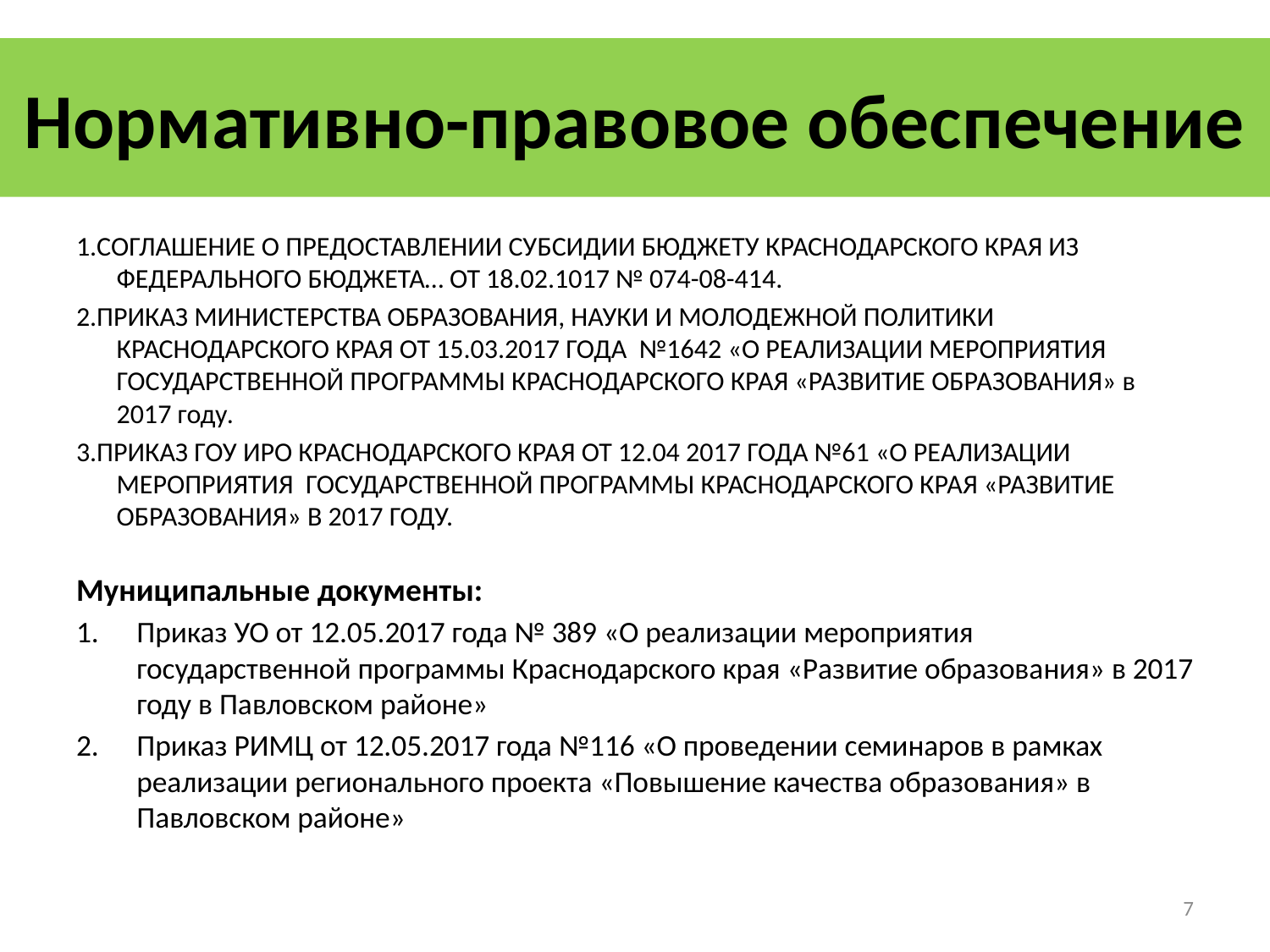

# Нормативно-правовое обеспечение
1.СОГЛАШЕНИЕ О ПРЕДОСТАВЛЕНИИ СУБСИДИИ БЮДЖЕТУ КРАСНОДАРСКОГО КРАЯ ИЗ ФЕДЕРАЛЬНОГО БЮДЖЕТА… ОТ 18.02.1017 № 074-08-414.
2.ПРИКАЗ МИНИСТЕРСТВА ОБРАЗОВАНИЯ, НАУКИ И МОЛОДЕЖНОЙ ПОЛИТИКИ  КРАСНОДАРСКОГО КРАЯ ОТ 15.03.2017 ГОДА  №1642 «О РЕАЛИЗАЦИИ МЕРОПРИЯТИЯ ГОСУДАРСТВЕННОЙ ПРОГРАММЫ КРАСНОДАРСКОГО КРАЯ «РАЗВИТИЕ ОБРАЗОВАНИЯ» в 2017 году.
3.ПРИКАЗ ГОУ ИРО КРАСНОДАРСКОГО КРАЯ ОТ 12.04 2017 ГОДА №61 «О РЕАЛИЗАЦИИ МЕРОПРИЯТИЯ  ГОСУДАРСТВЕННОЙ ПРОГРАММЫ КРАСНОДАРСКОГО КРАЯ «РАЗВИТИЕ ОБРАЗОВАНИЯ» В 2017 ГОДУ.

Муниципальные документы:
Приказ УО от 12.05.2017 года № 389 «О реализации мероприятия государственной программы Краснодарского края «Развитие образования» в 2017 году в Павловском районе»
Приказ РИМЦ от 12.05.2017 года №116 «О проведении семинаров в рамках реализации регионального проекта «Повышение качества образования» в Павловском районе»

7